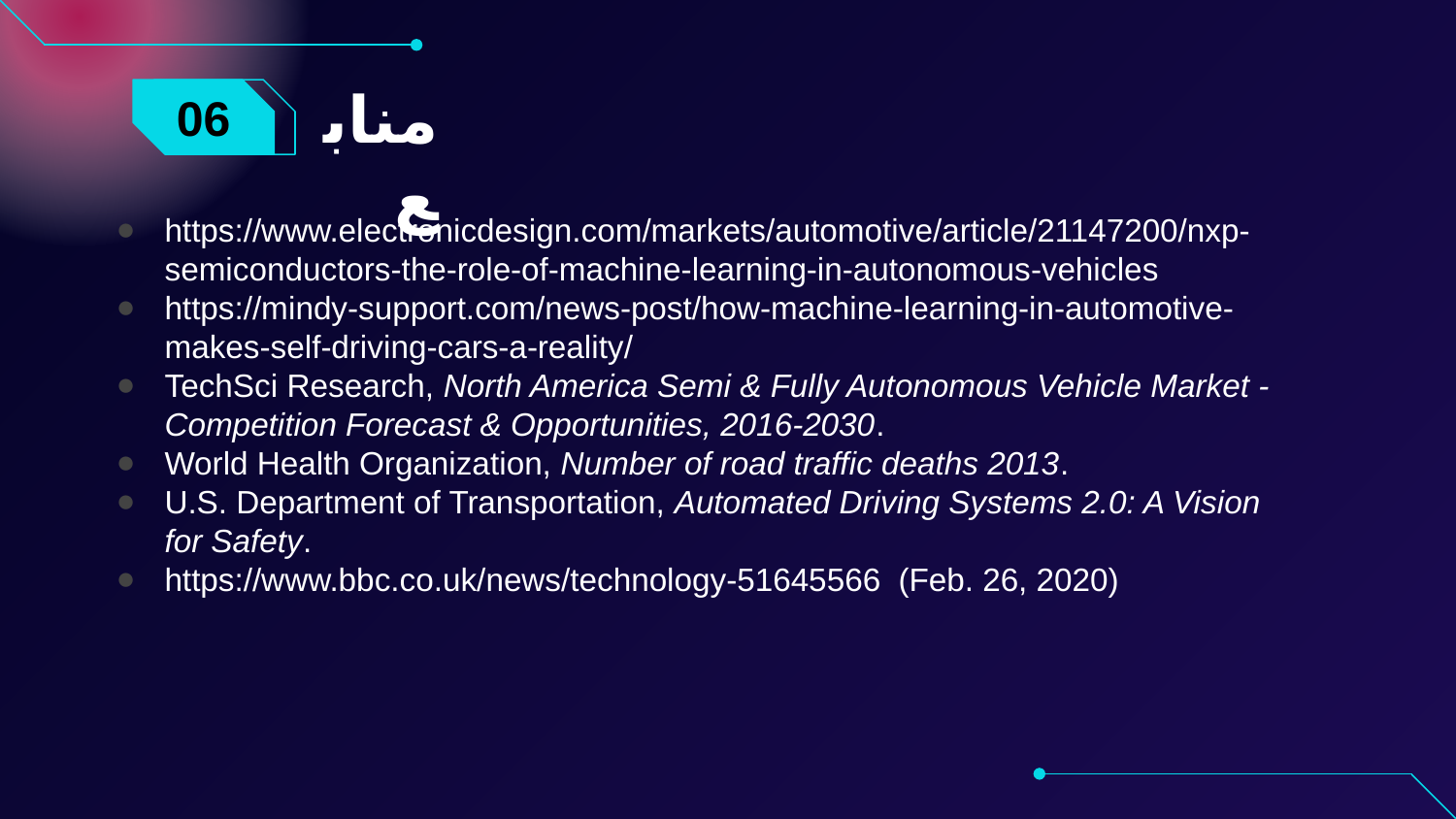

# منابع
06

https://www.electronicdesign.com/markets/automotive/article/21147200/nxp-semiconductors-the-role-of-machine-learning-in-autonomous-vehicles
https://mindy-support.com/news-post/how-machine-learning-in-automotive-makes-self-driving-cars-a-reality/
TechSci Research, North America Semi & Fully Autonomous Vehicle Market - Competition Forecast & Opportunities, 2016-2030.
World Health Organization, Number of road traffic deaths 2013.
U.S. Department of Transportation, Automated Driving Systems 2.0: A Vision for Safety.
https://www.bbc.co.uk/news/technology-51645566  (Feb. 26, 2020)